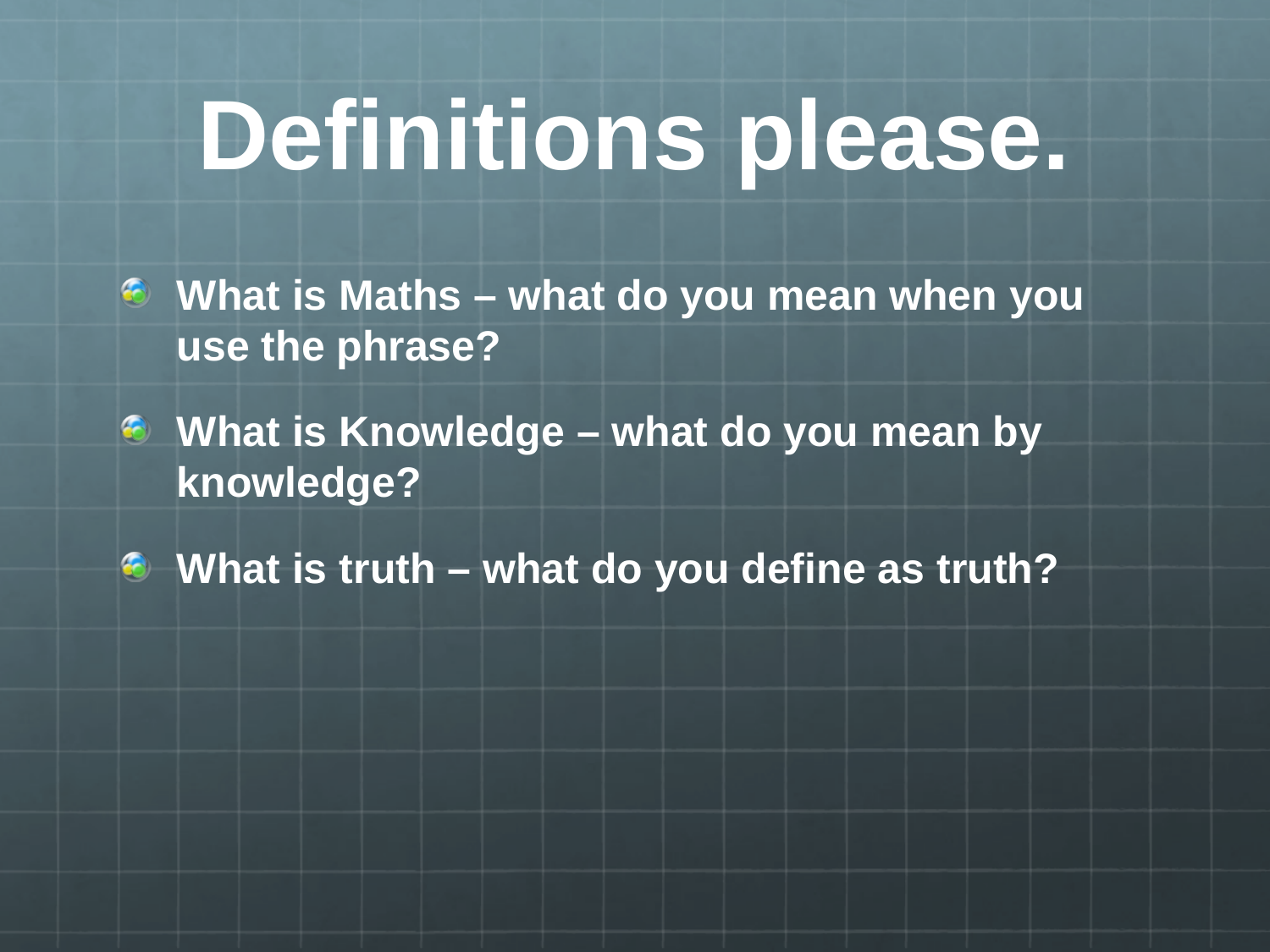

# Definitions please.
What is Maths – what do you mean when you use the phrase?
What is Knowledge – what do you mean by knowledge?
What is truth – what do you define as truth?